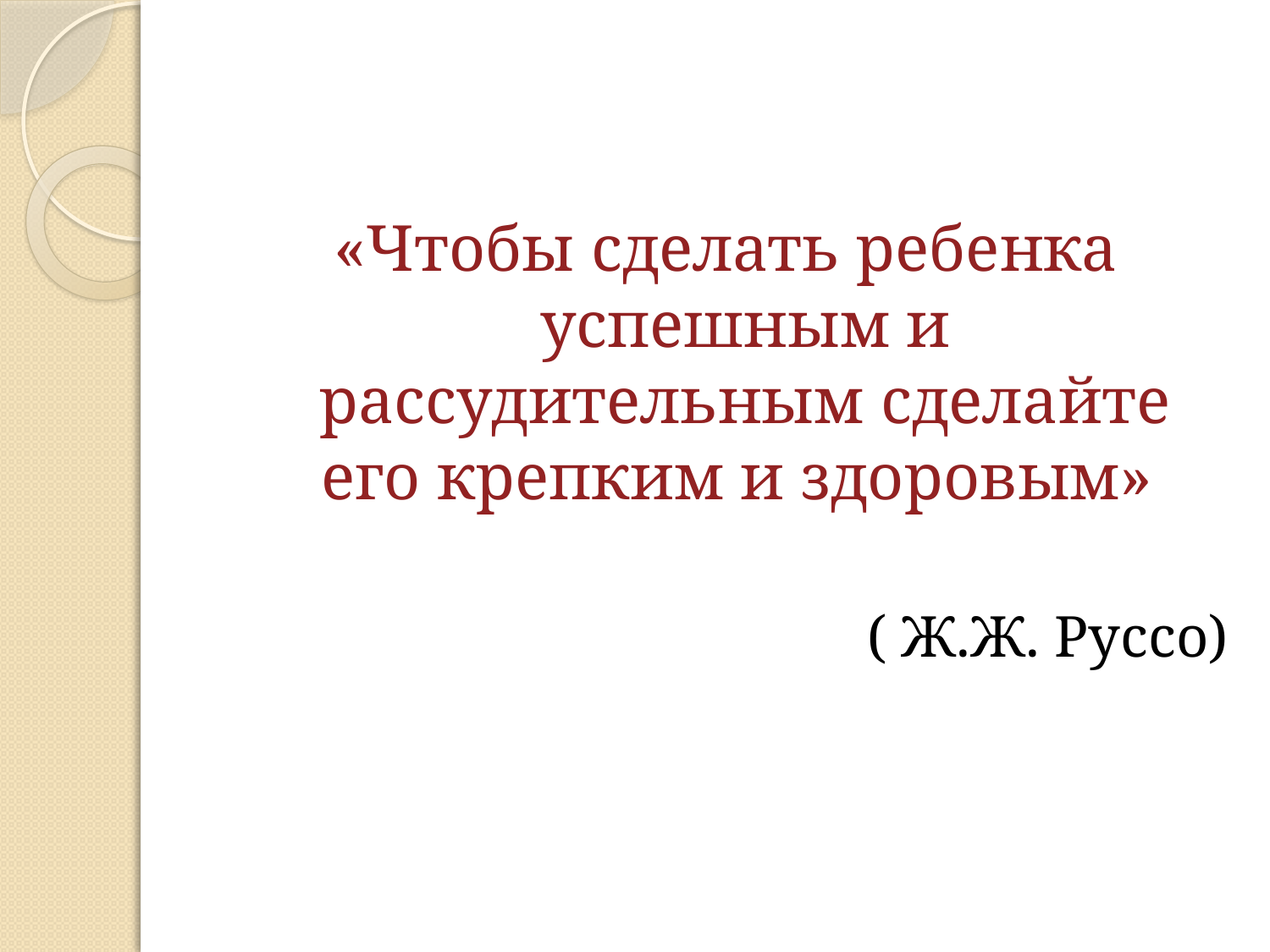

#
«Чтобы сделать ребенка успешным и рассудительным сделайте его крепким и здоровым»

( Ж.Ж. Руссо)